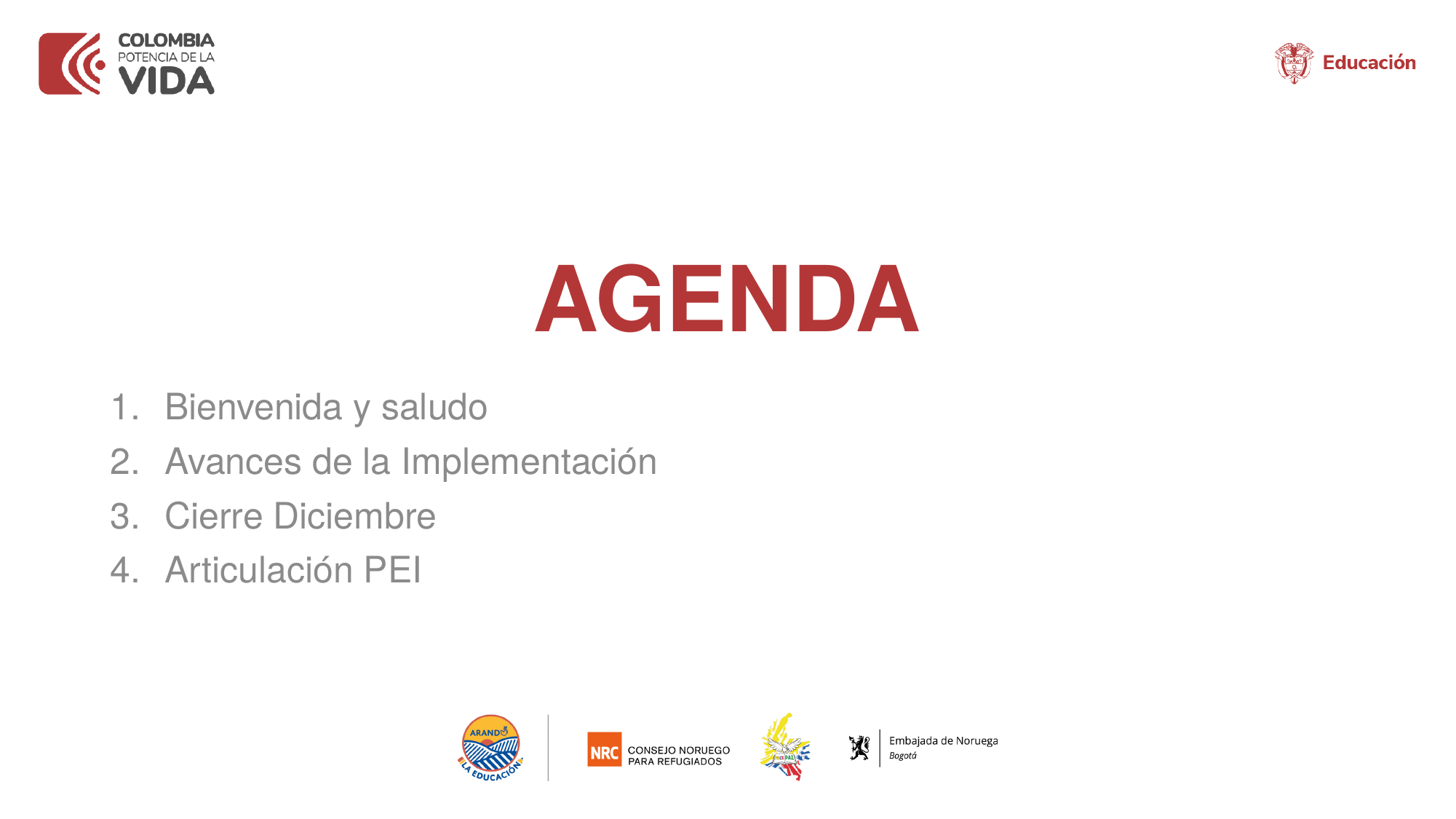

# AGENDA
Bienvenida y saludo
Avances de la Implementación
Cierre Diciembre
Articulación PEI